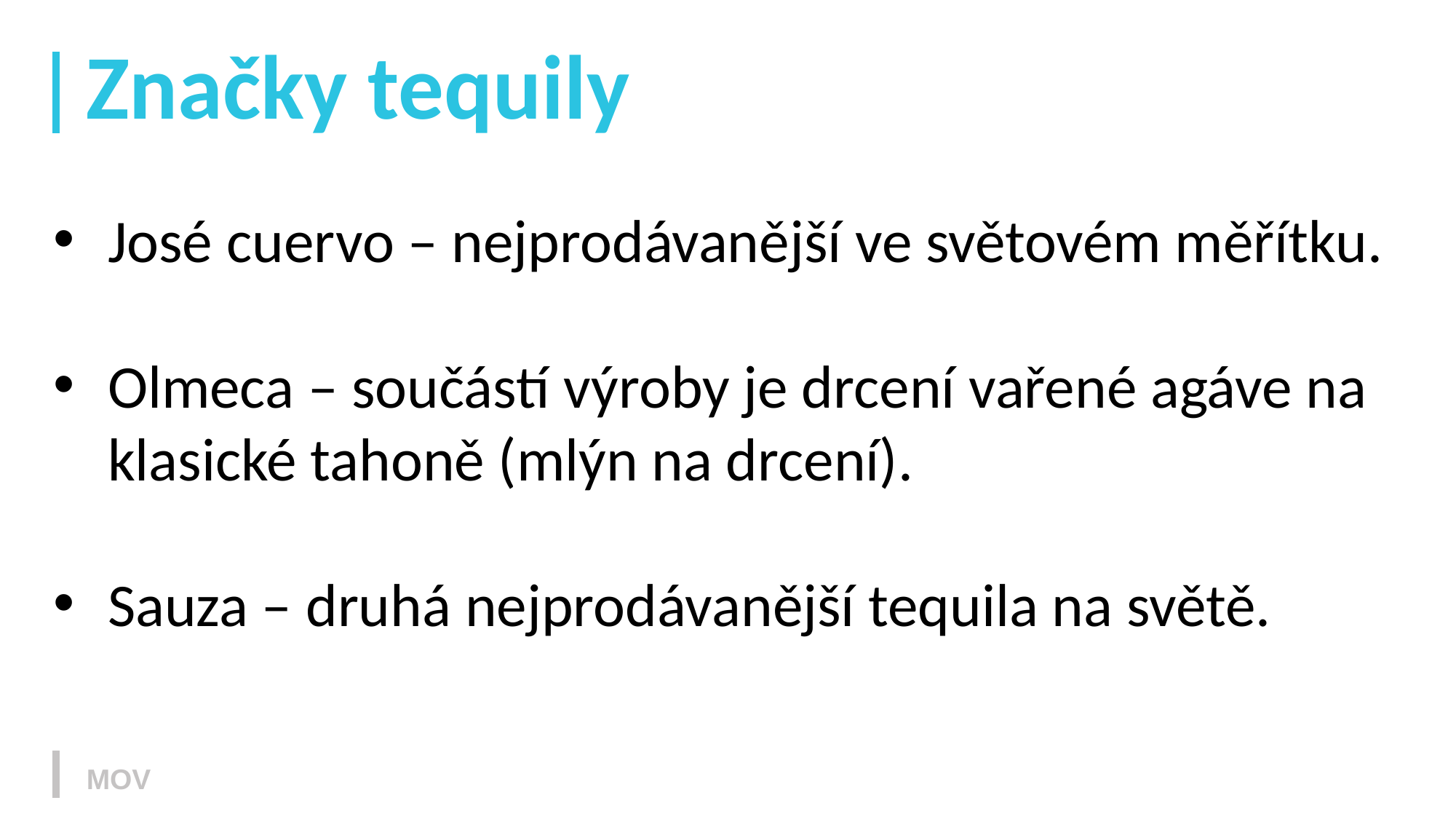

# Značky tequily

José cuervo – nejprodávanější ve světovém měřítku.

Olmeca – součástí výroby je drcení vařené agáve na klasické tahoně (mlýn na drcení).

Sauza – druhá nejprodávanější tequila na světě.